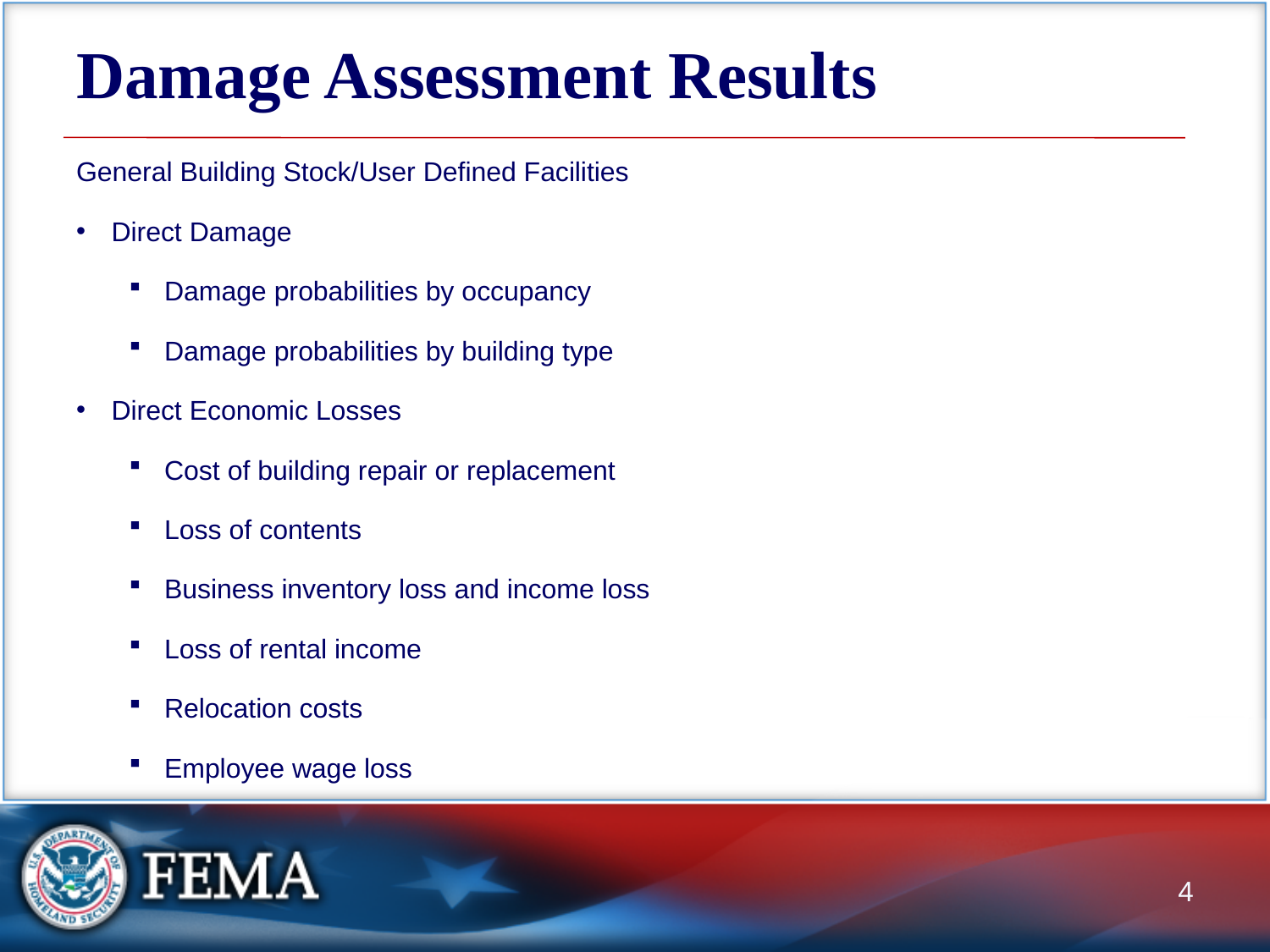

# Damage Assessment Results
General Building Stock/User Defined Facilities
Direct Damage
Damage probabilities by occupancy
Damage probabilities by building type
Direct Economic Losses
Cost of building repair or replacement
Loss of contents
Business inventory loss and income loss
Loss of rental income
Relocation costs
Employee wage loss
4